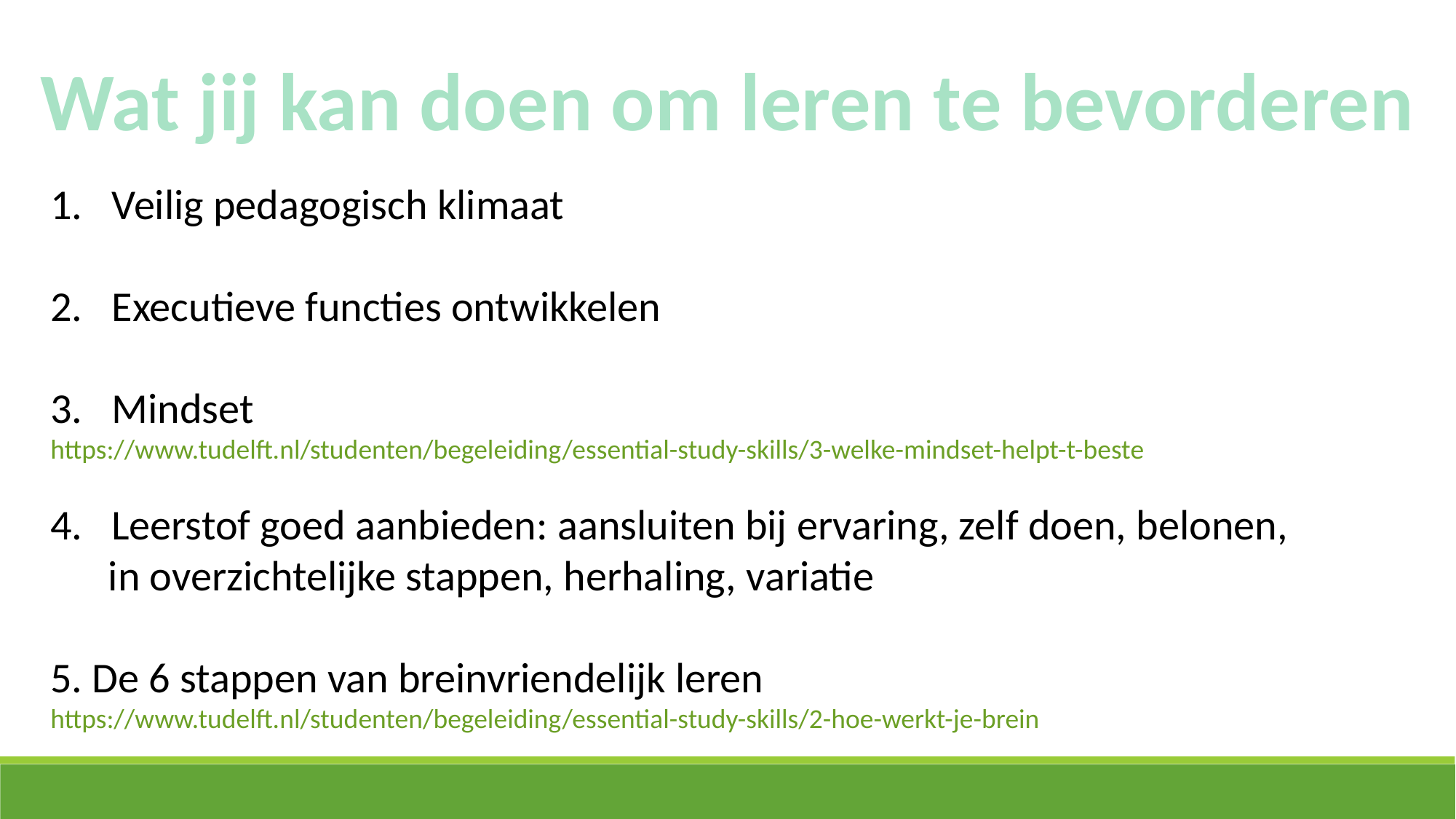

Wat jij kan doen om leren te bevorderen
Veilig pedagogisch klimaat

Executieve functies ontwikkelen

Mindset
https://www.tudelft.nl/studenten/begeleiding/essential-study-skills/3-welke-mindset-helpt-t-beste

4.   Leerstof goed aanbieden: aansluiten bij ervaring, zelf doen, belonen,
      in overzichtelijke stappen, herhaling, variatie

5. De 6 stappen van breinvriendelijk leren
https://www.tudelft.nl/studenten/begeleiding/essential-study-skills/2-hoe-werkt-je-brein